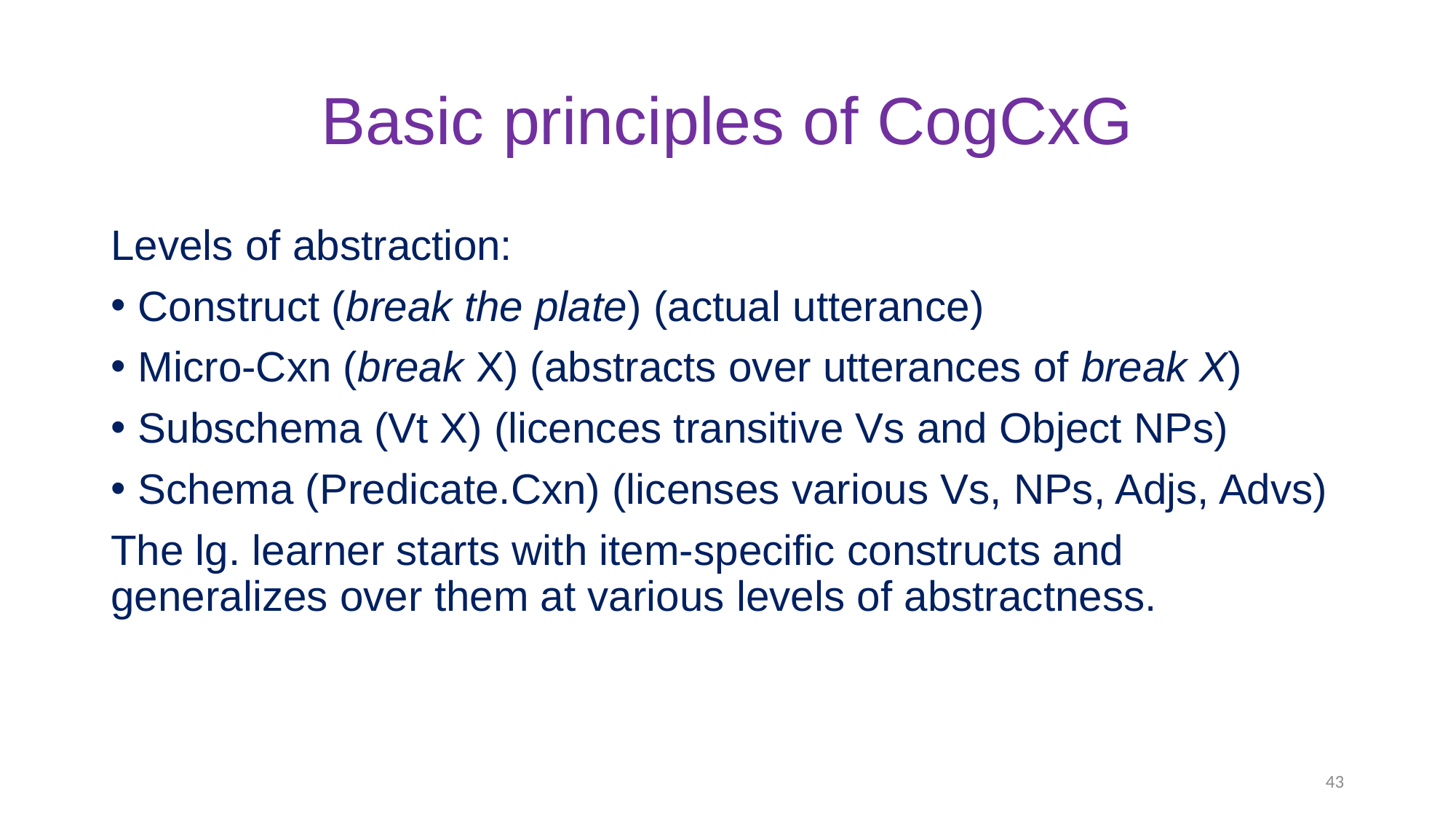

# Basic principles of CogCxG
Levels of abstraction:
Construct (break the plate) (actual utterance)
Micro-Cxn (break X) (abstracts over utterances of break X)
Subschema (Vt X) (licences transitive Vs and Object NPs)
Schema (Predicate.Cxn) (licenses various Vs, NPs, Adjs, Advs)
The lg. learner starts with item-specific constructs and generalizes over them at various levels of abstractness.
43